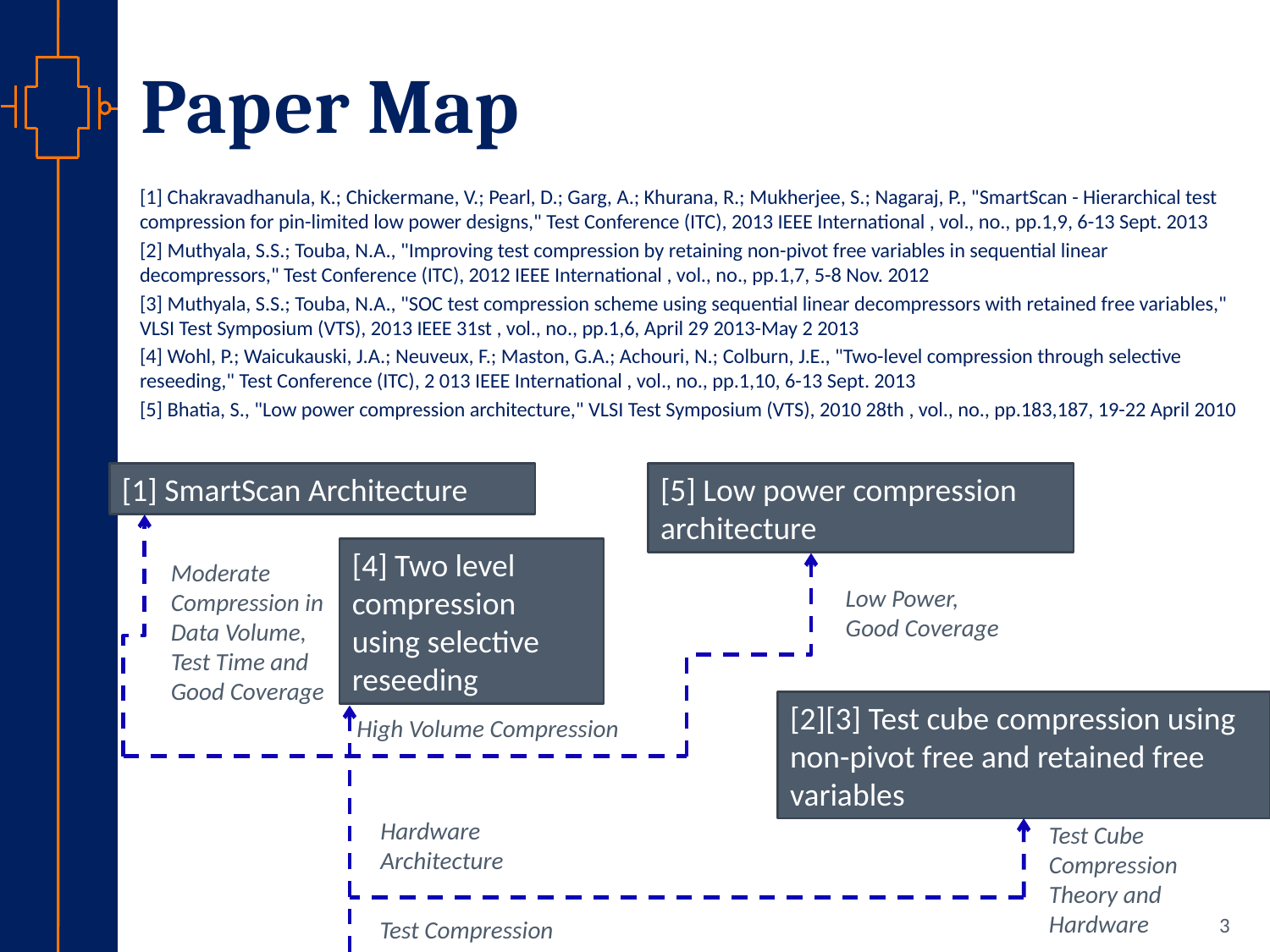

# Paper Map
[1] Chakravadhanula, K.; Chickermane, V.; Pearl, D.; Garg, A.; Khurana, R.; Mukherjee, S.; Nagaraj, P., "SmartScan - Hierarchical test compression for pin-limited low power designs," Test Conference (ITC), 2013 IEEE International , vol., no., pp.1,9, 6-13 Sept. 2013
[2] Muthyala, S.S.; Touba, N.A., "Improving test compression by retaining non-pivot free variables in sequential linear decompressors," Test Conference (ITC), 2012 IEEE International , vol., no., pp.1,7, 5-8 Nov. 2012
[3] Muthyala, S.S.; Touba, N.A., "SOC test compression scheme using sequential linear decompressors with retained free variables," VLSI Test Symposium (VTS), 2013 IEEE 31st , vol., no., pp.1,6, April 29 2013-May 2 2013
[4] Wohl, P.; Waicukauski, J.A.; Neuveux, F.; Maston, G.A.; Achouri, N.; Colburn, J.E., "Two-level compression through selective reseeding," Test Conference (ITC), 2 013 IEEE International , vol., no., pp.1,10, 6-13 Sept. 2013
[5] Bhatia, S., "Low power compression architecture," VLSI Test Symposium (VTS), 2010 28th , vol., no., pp.183,187, 19-22 April 2010
[5] Low power compression architecture
[1] SmartScan Architecture
[4] Two level compression using selective reseeding
Moderate Compression in Data Volume, Test Time and Good Coverage
Low Power, Good Coverage
[2][3] Test cube compression using non-pivot free and retained free variables
High Volume Compression
Hardware Architecture
Test Cube Compression Theory and Hardware
3
Test Compression